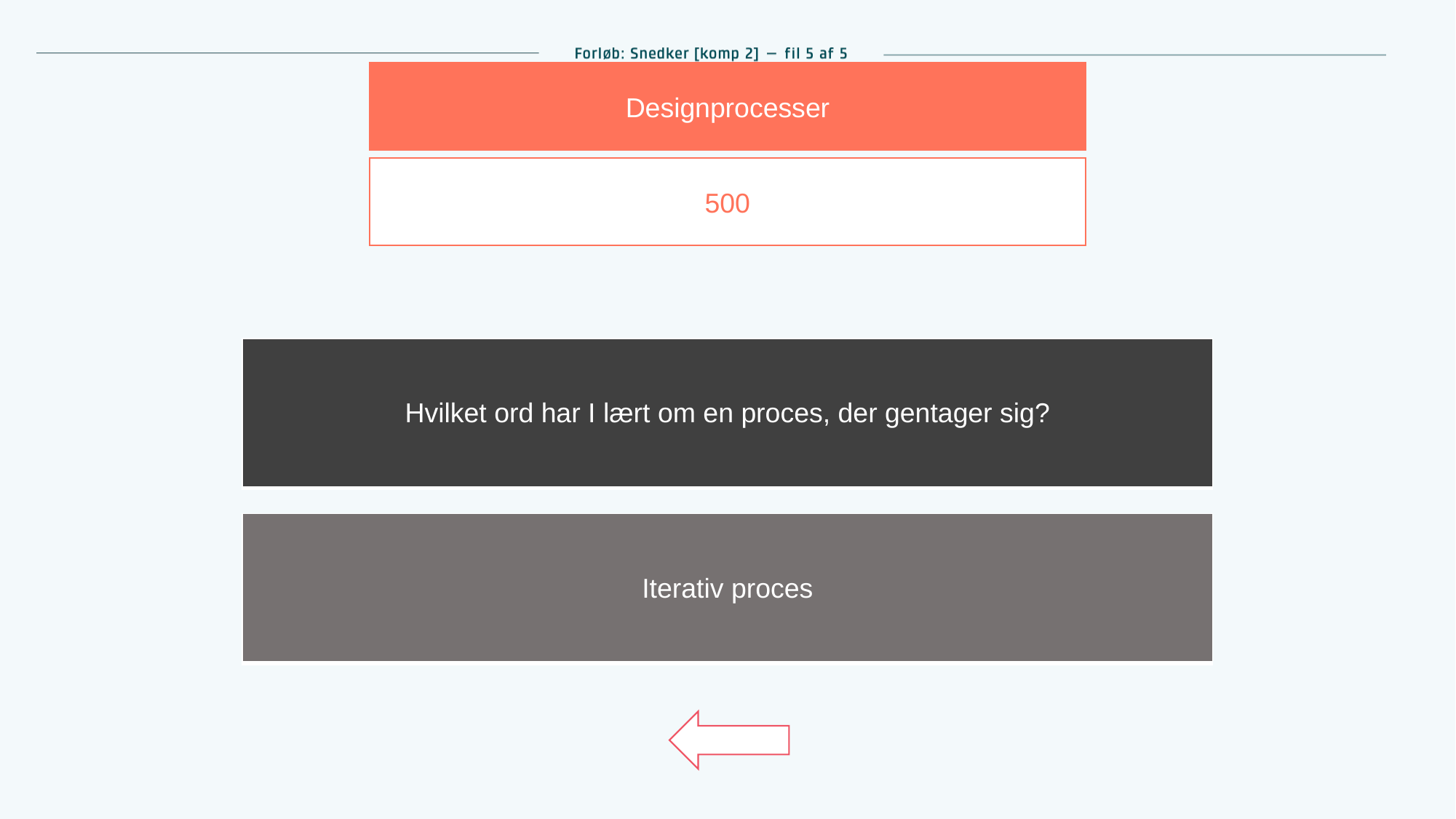

Designprocesser

500
| Hvilket ord har I lært om en proces, der gentager sig? |
| --- |
| Iterativ proces |
| --- |